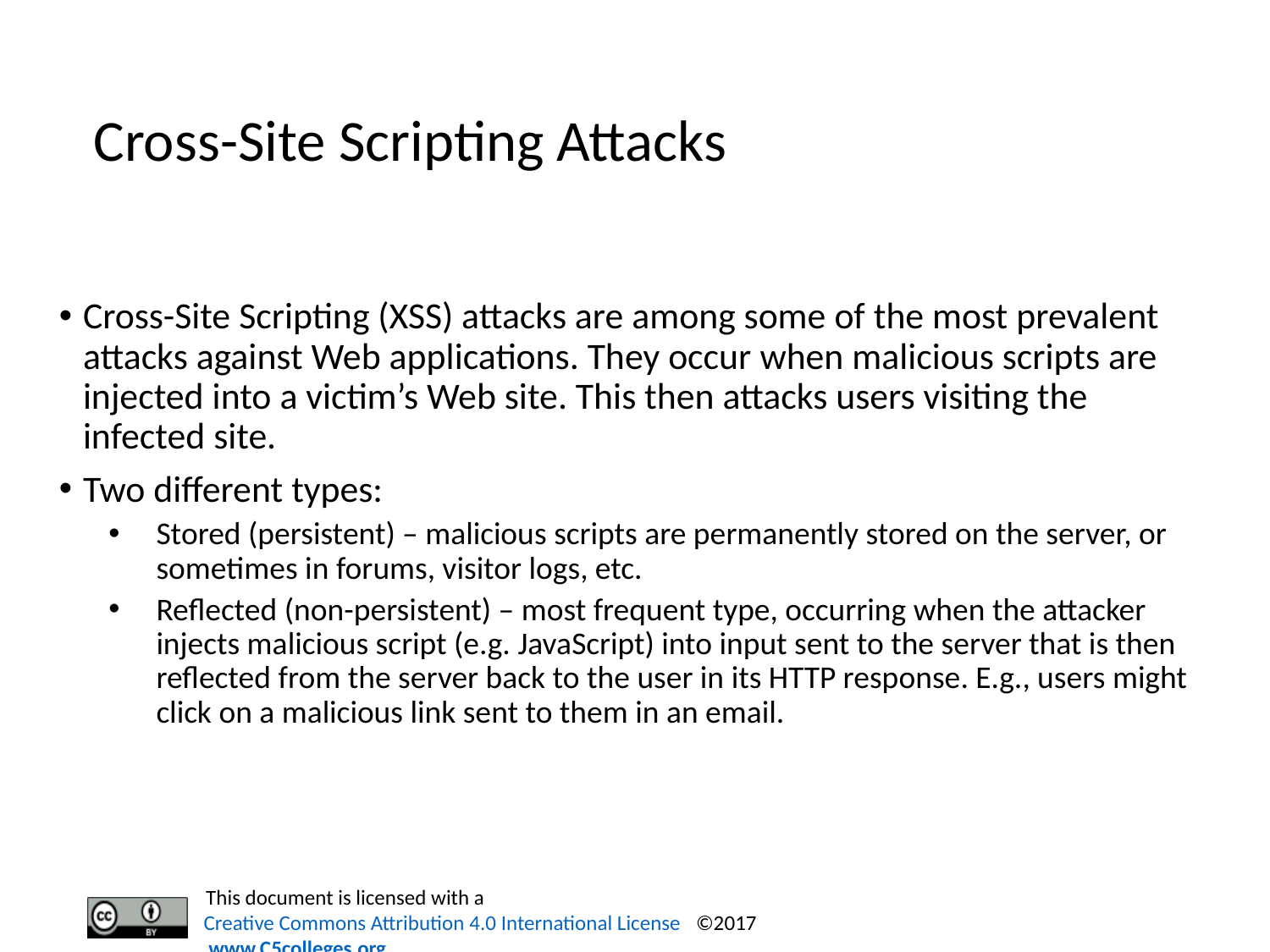

# Cross-Site Scripting Attacks
Cross-Site Scripting (XSS) attacks are among some of the most prevalent attacks against Web applications. They occur when malicious scripts are injected into a victim’s Web site. This then attacks users visiting the infected site.
Two different types:
Stored (persistent) – malicious scripts are permanently stored on the server, or sometimes in forums, visitor logs, etc.
Reflected (non-persistent) – most frequent type, occurring when the attacker injects malicious script (e.g. JavaScript) into input sent to the server that is then reflected from the server back to the user in its HTTP response. E.g., users might click on a malicious link sent to them in an email.